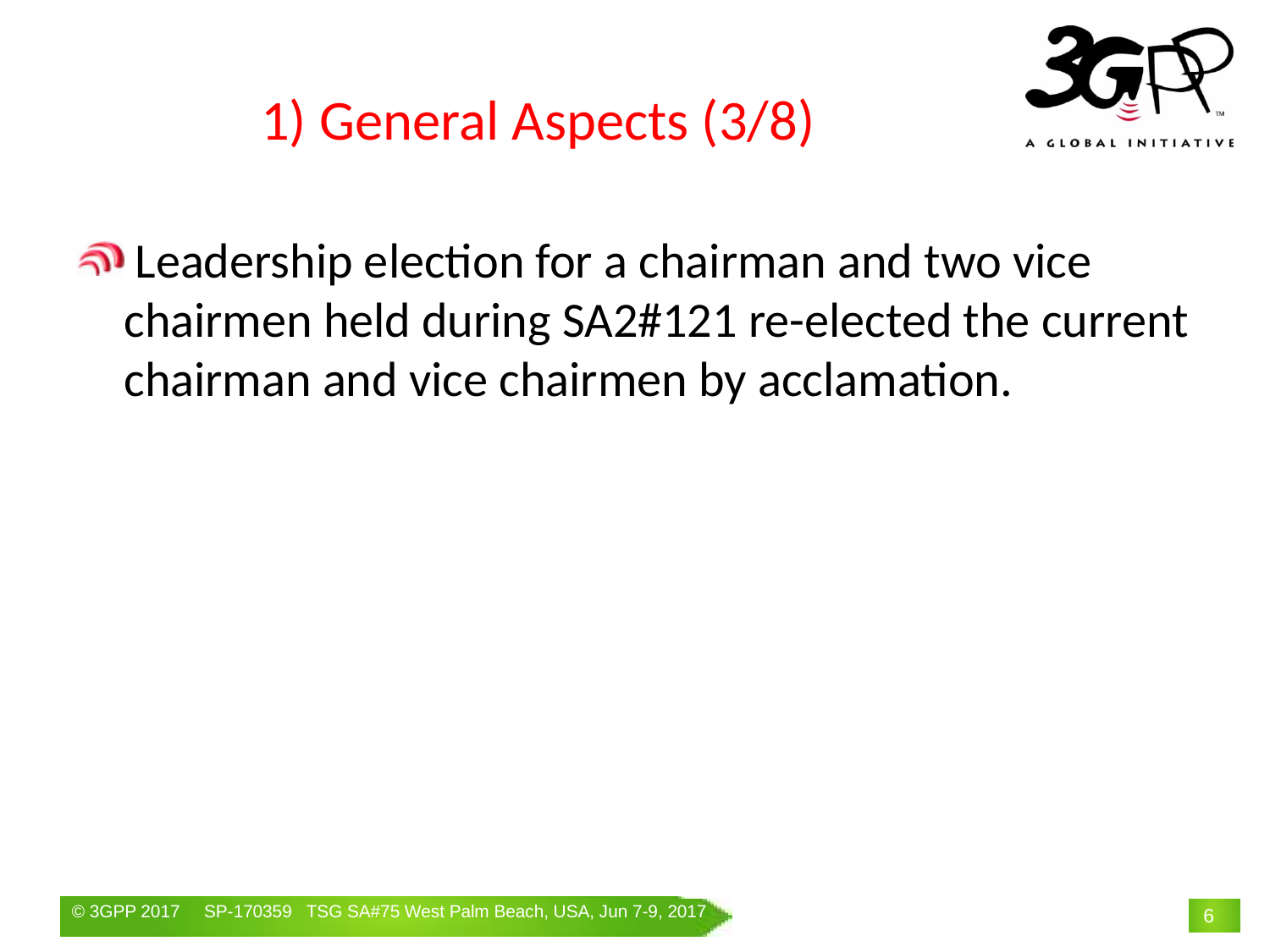

# 1) General Aspects (3/8)
 Leadership election for a chairman and two vice chairmen held during SA2#121 re-elected the current chairman and vice chairmen by acclamation.